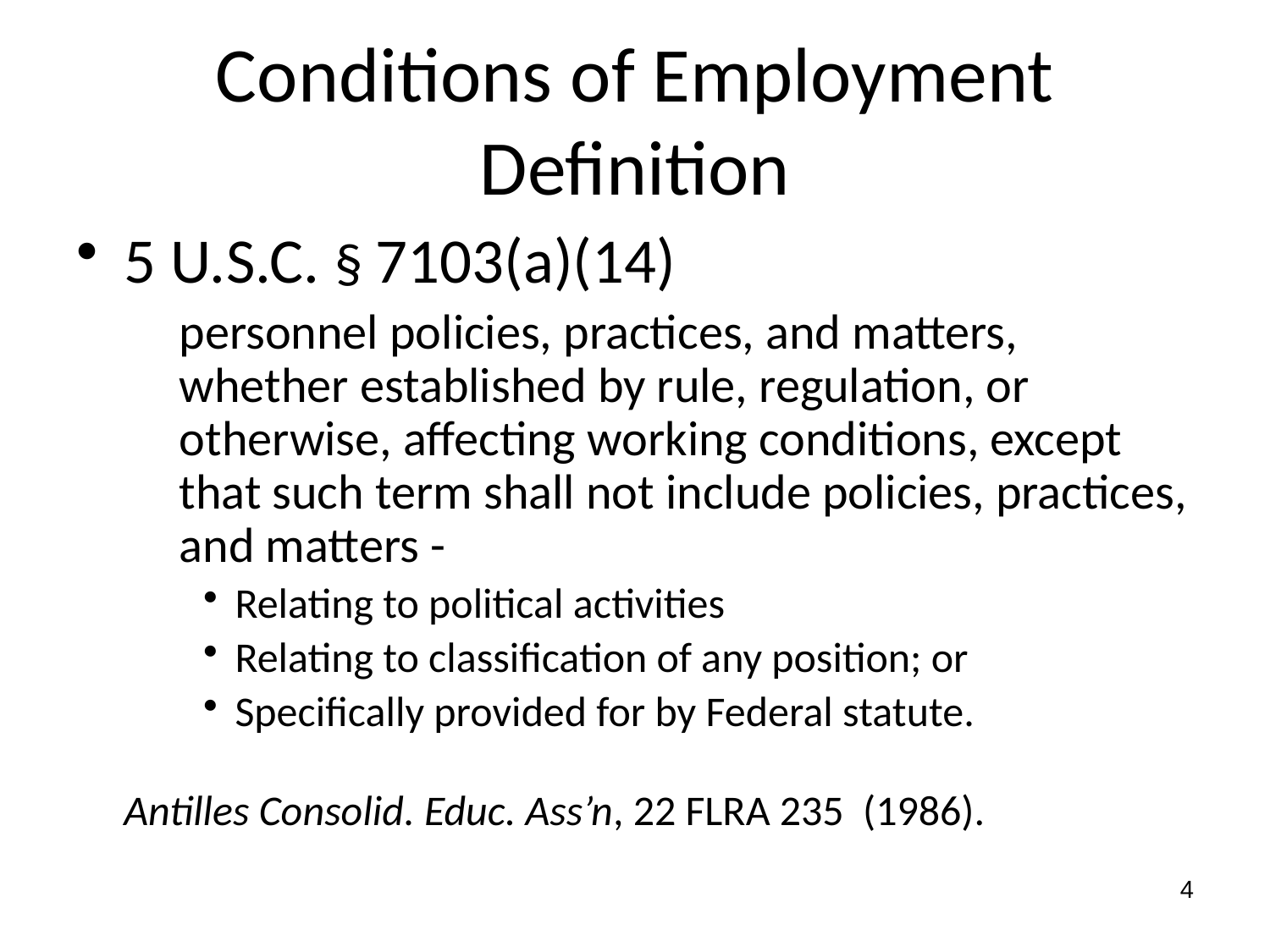

# Conditions of Employment Definition
5 U.S.C. § 7103(a)(14)
	personnel policies, practices, and matters, whether established by rule, regulation, or otherwise, affecting working conditions, except that such term shall not include policies, practices, and matters -
Relating to political activities
Relating to classification of any position; or
Specifically provided for by Federal statute.

	Antilles Consolid. Educ. Ass’n, 22 FLRA 235  (1986).
4